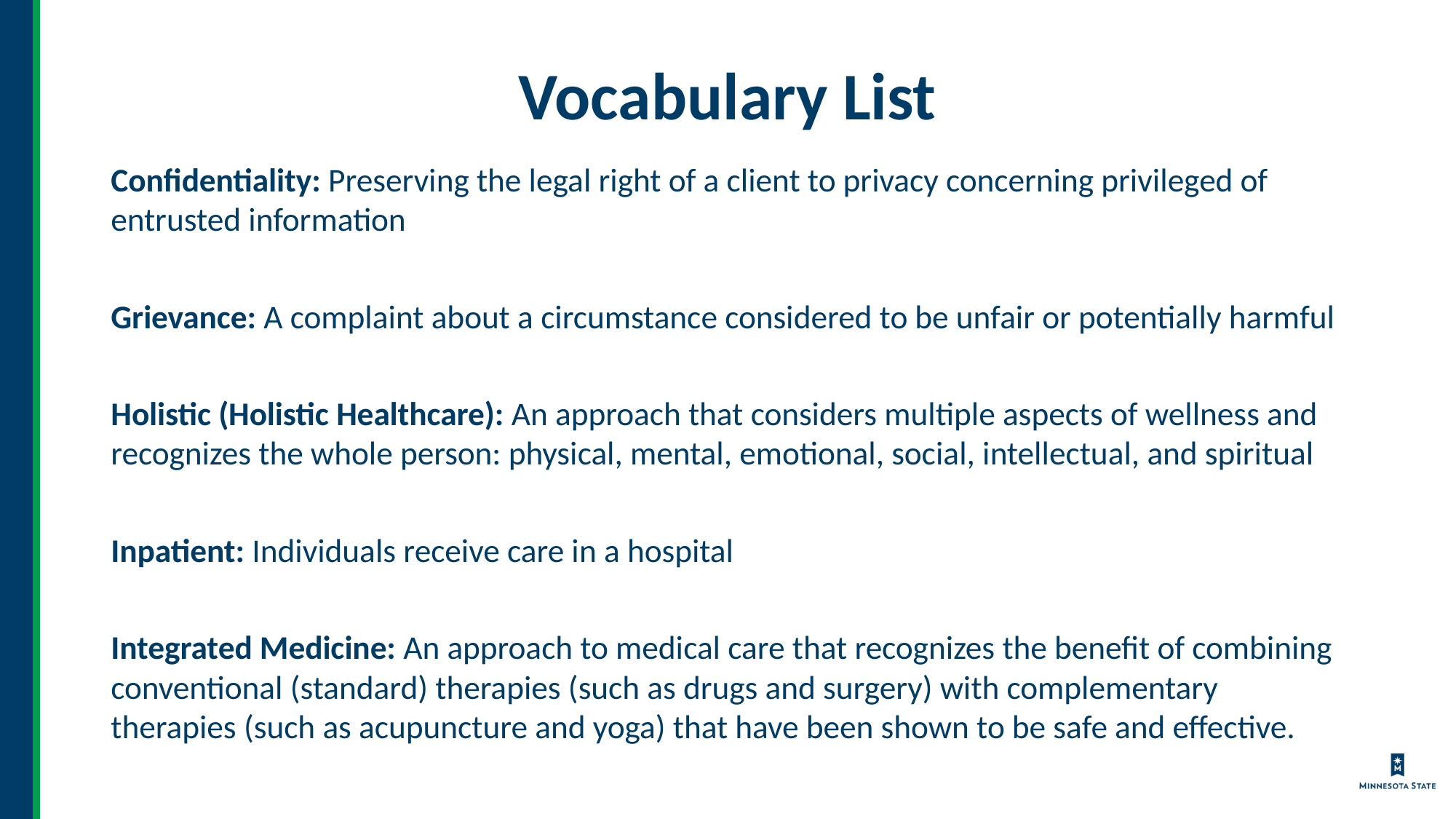

# Vocabulary List
Confidentiality: Preserving the legal right of a client to privacy concerning privileged of entrusted information

Grievance: A complaint about a circumstance considered to be unfair or potentially harmful

Holistic (Holistic Healthcare): An approach that considers multiple aspects of wellness and recognizes the whole person: physical, mental, emotional, social, intellectual, and spiritual

Inpatient: Individuals receive care in a hospital

Integrated Medicine: An approach to medical care that recognizes the benefit of combining conventional (standard) therapies (such as drugs and surgery) with complementary therapies (such as acupuncture and yoga) that have been shown to be safe and effective.